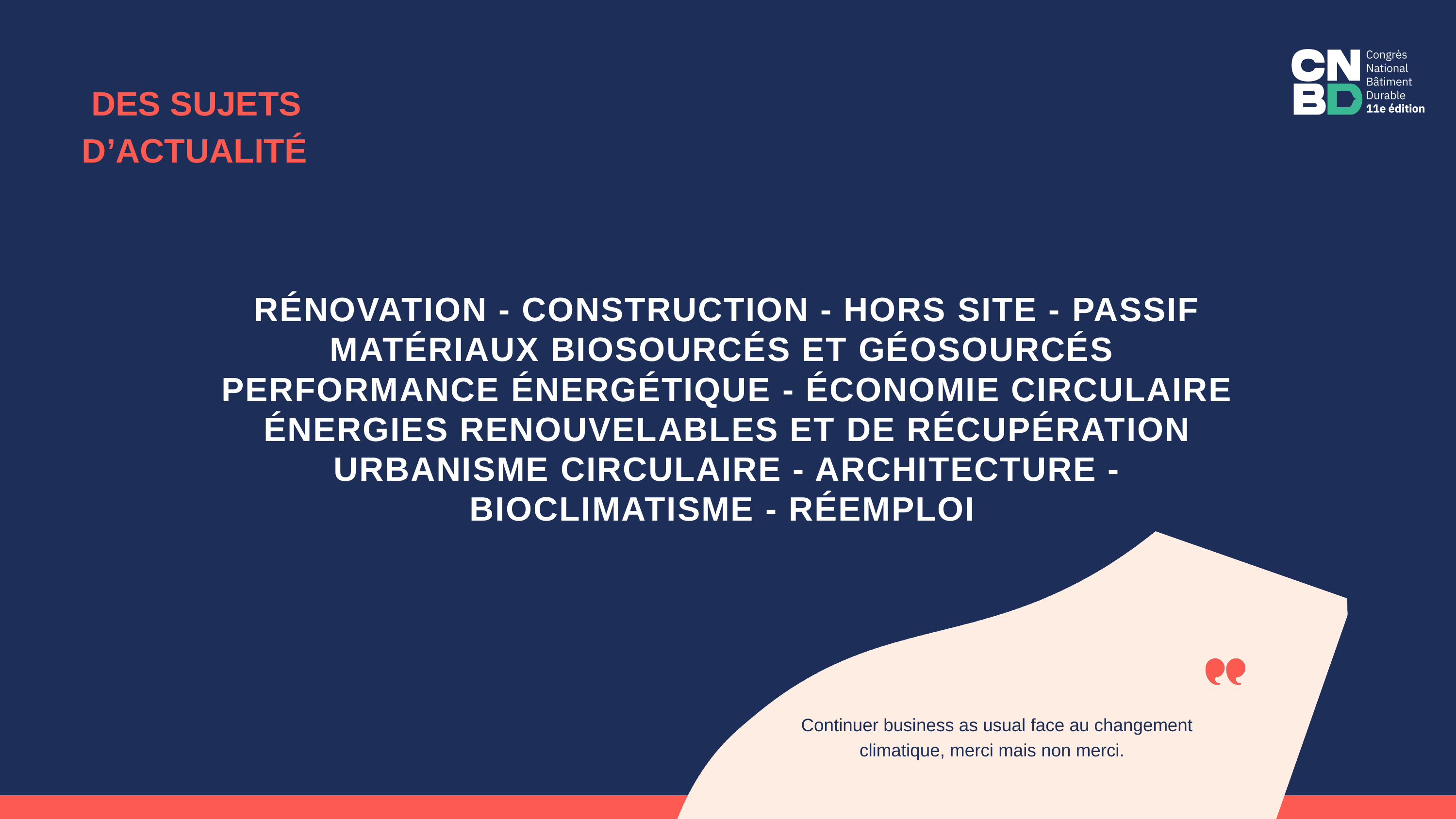

DES SUJETS D’ACTUALITÉ
RÉNOVATION - CONSTRUCTION - HORS SITE - PASSIF MATÉRIAUX BIOSOURCÉS ET GÉOSOURCÉS  PERFORMANCE ÉNERGÉTIQUE - ÉCONOMIE CIRCULAIRE ÉNERGIES RENOUVELABLES ET DE RÉCUPÉRATION URBANISME CIRCULAIRE - ARCHITECTURE - BIOCLIMATISME - RÉEMPLOI

Continuer business as usual face au changement climatique, merci mais non merci.